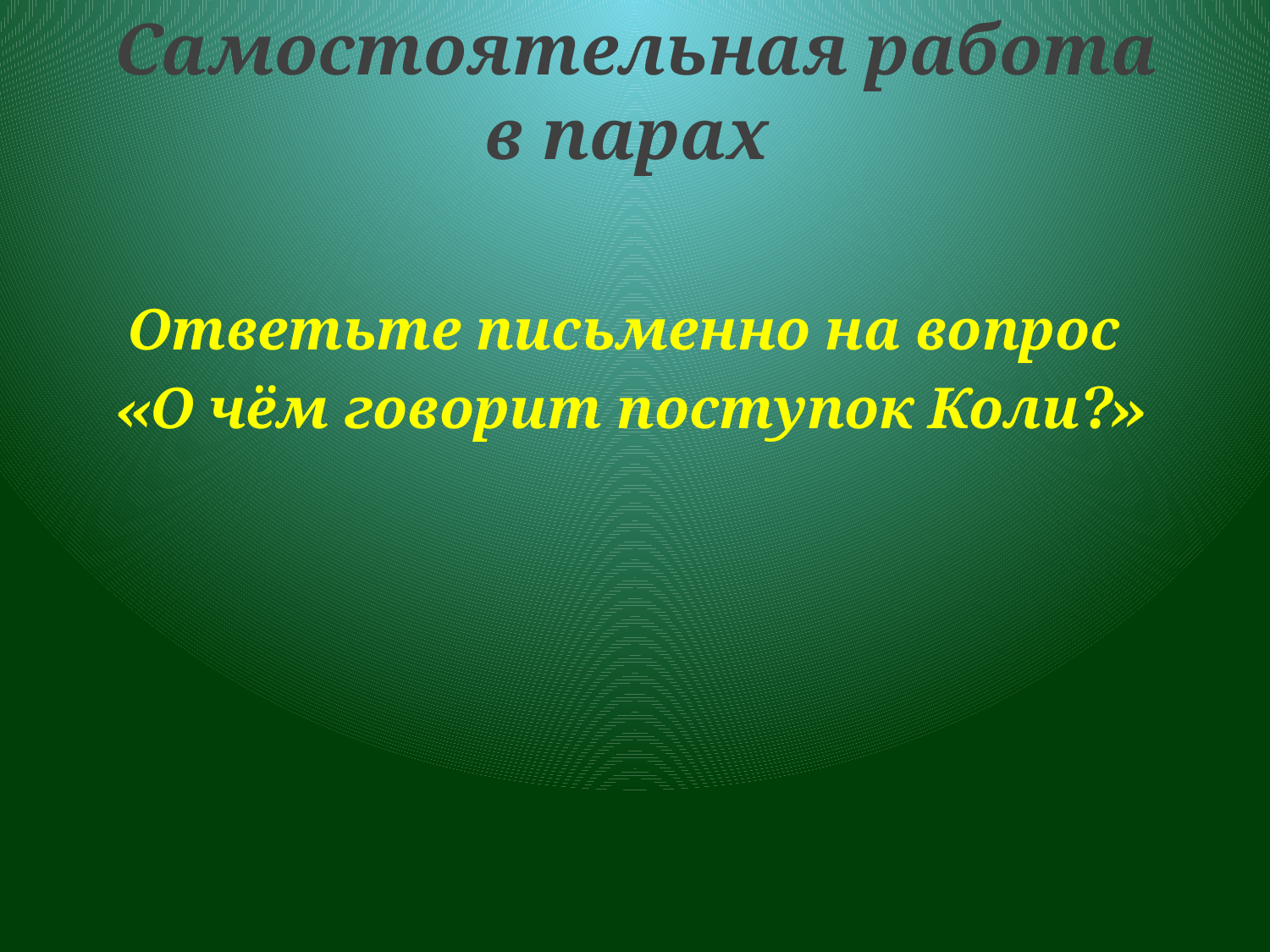

# Самостоятельная работа в парах

Ответьте письменно на вопрос
«О чём говорит поступок Коли?»